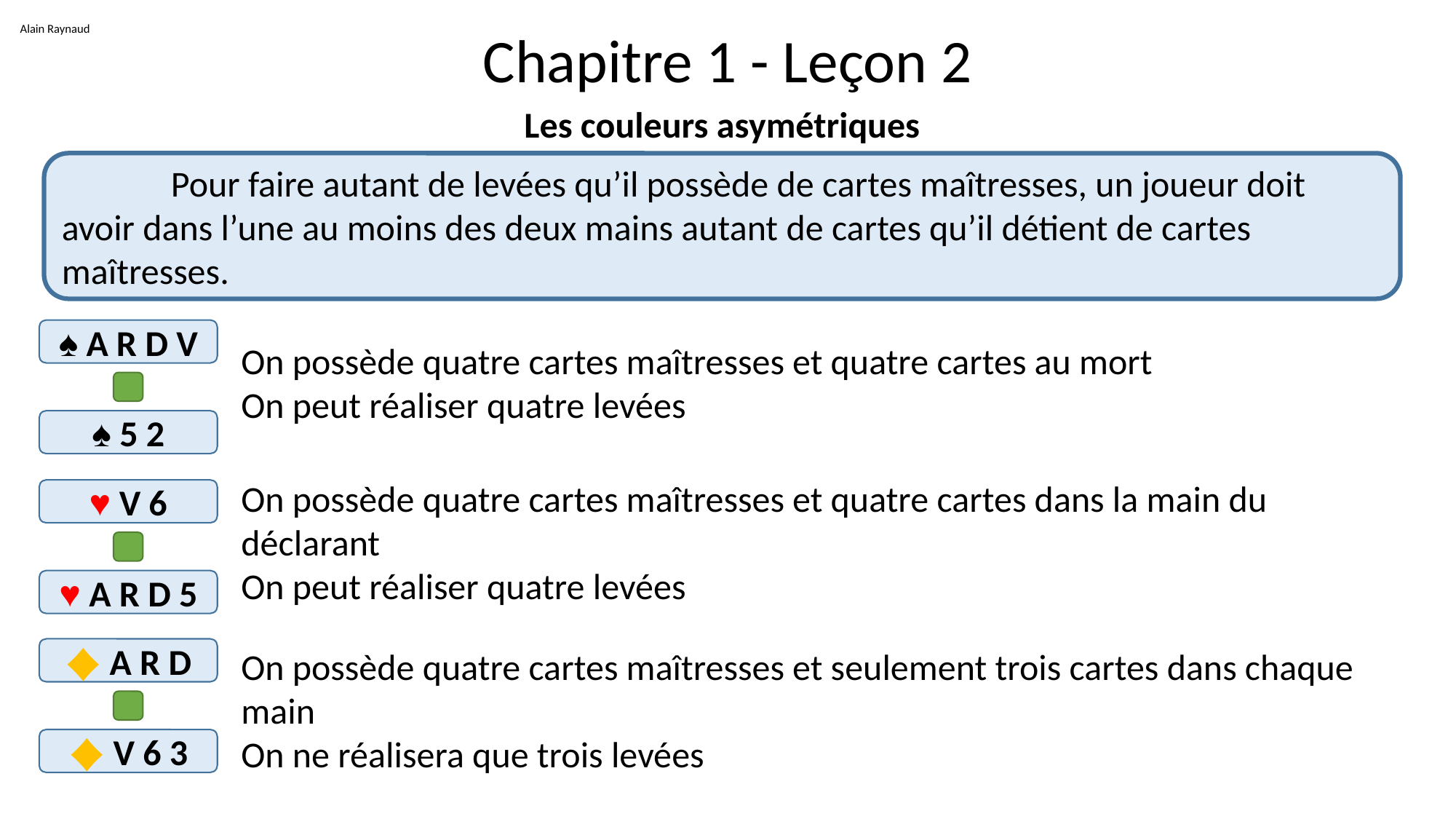

Alain Raynaud
# Chapitre 1 - Leçon 2
Les couleurs asymétriques
	Pour faire autant de levées qu’il possède de cartes maîtresses, un joueur doit avoir dans l’une au moins des deux mains autant de cartes qu’il détient de cartes maîtresses.
♠ A R D V

♠ 5 2
On possède quatre cartes maîtresses et quatre cartes au mort
On peut réaliser quatre levées
On possède quatre cartes maîtresses et quatre cartes dans la main du déclarant
On peut réaliser quatre levées
♥ V 6

♥ A R D 5
♦ A R D

♦ V 6 3
On possède quatre cartes maîtresses et seulement trois cartes dans chaque main
On ne réalisera que trois levées